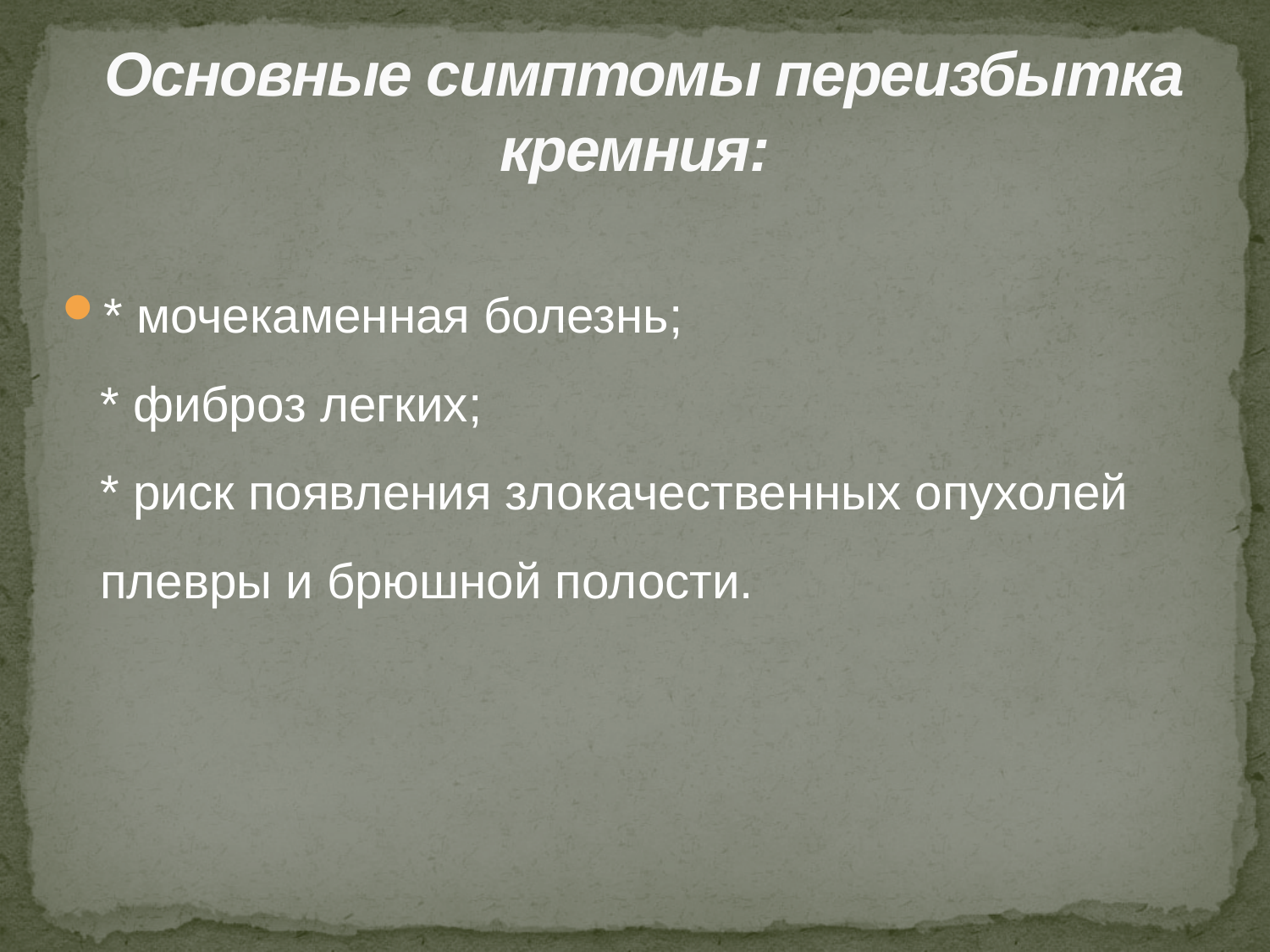

# Основные симптомы переизбытка кремния:
* мочекаменная болезнь;
* фиброз легких;
* риск появления злокачественных опухолей плевры и брюшной полости.